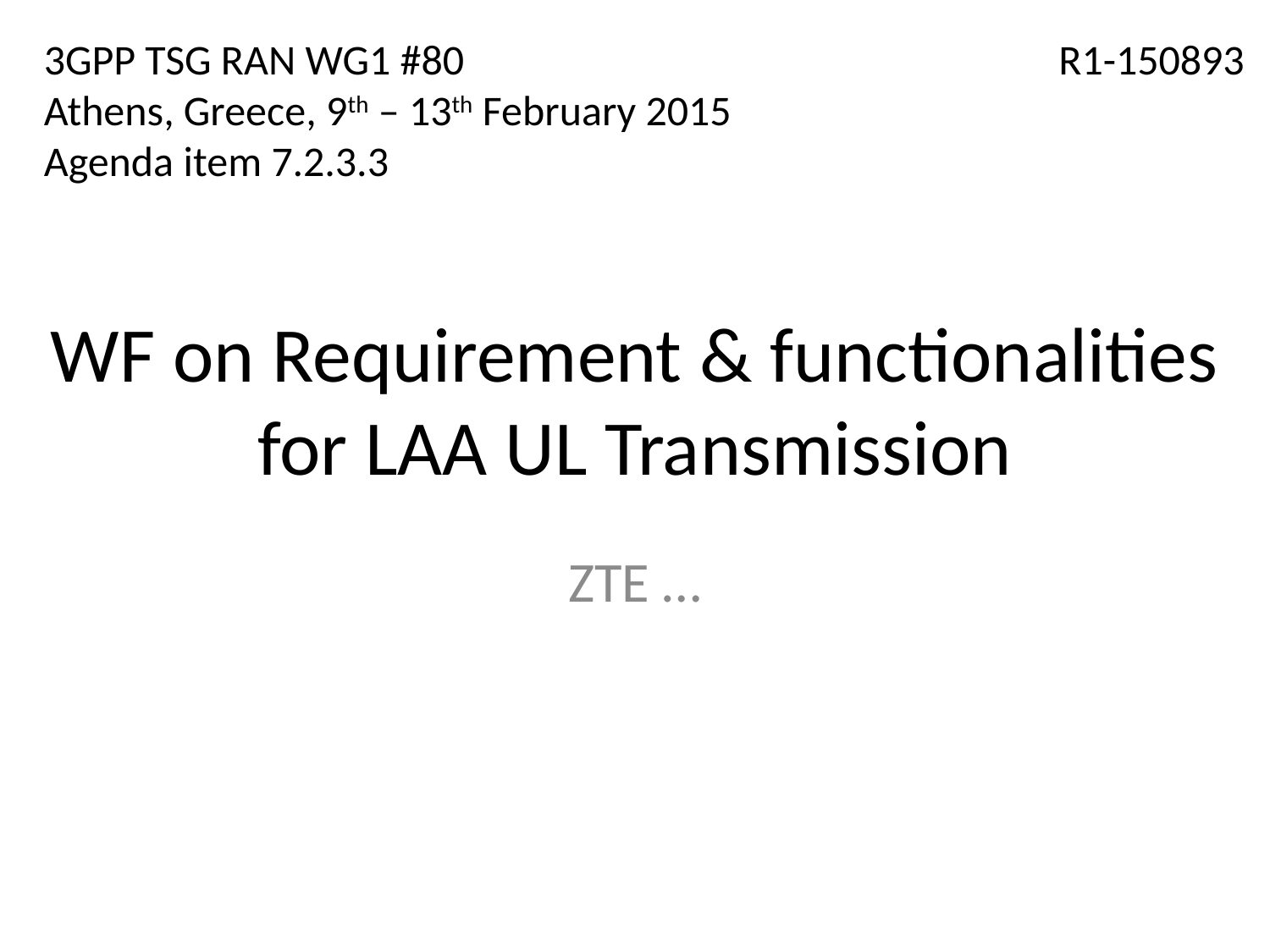

3GPP TSG RAN WG1 #80
Athens, Greece, 9th – 13th February 2015
Agenda item 7.2.3.3
R1-150893
# WF on Requirement & functionalities for LAA UL Transmission
ZTE …